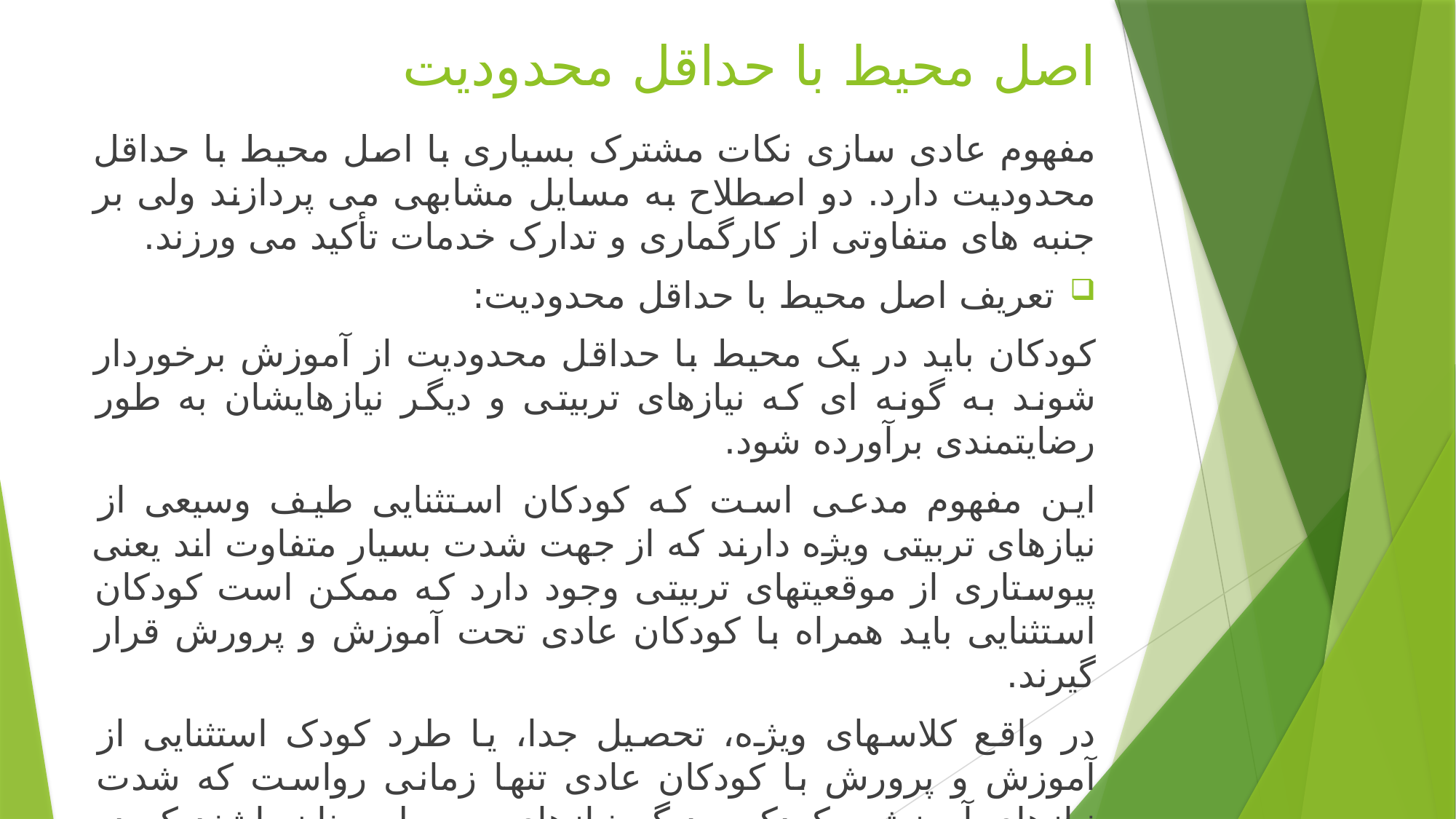

# اصل محیط با حداقل محدودیت
مفهوم عادی سازی نکات مشترک بسیاری با اصل محیط با حداقل محدودیت دارد. دو اصطلاح به مسایل مشابهی می پردازند ولی بر جنبه های متفاوتی از کارگماری و تدارک خدمات تأکید می ورزند.
تعریف اصل محیط با حداقل محدودیت:
کودکان باید در یک محیط با حداقل محدودیت از آموزش برخوردار شوند به گونه ای که نیازهای تربیتی و دیگر نیازهایشان به طور رضایتمندی برآورده شود.
این مفهوم مدعی است که کودکان استثنایی طیف وسیعی از نیازهای تربیتی ویژه دارند که از جهت شدت بسیار متفاوت اند یعنی پیوستاری از موقعیتهای تربیتی وجود دارد که ممکن است کودکان استثنایی باید همراه با کودکان عادی تحت آموزش و پرورش قرار گیرند.
در واقع کلاسهای ویژه، تحصیل جدا، یا طرد کودک استثنایی از آموزش و پرورش با کودکان عادی تنها زمانی رواست که شدت نیازهای آموزشی کودک و دیگر نیازهای مربوطه چنان باشند که در محیطی که کودکان عادی وجود دارند، برآورده نشوند.